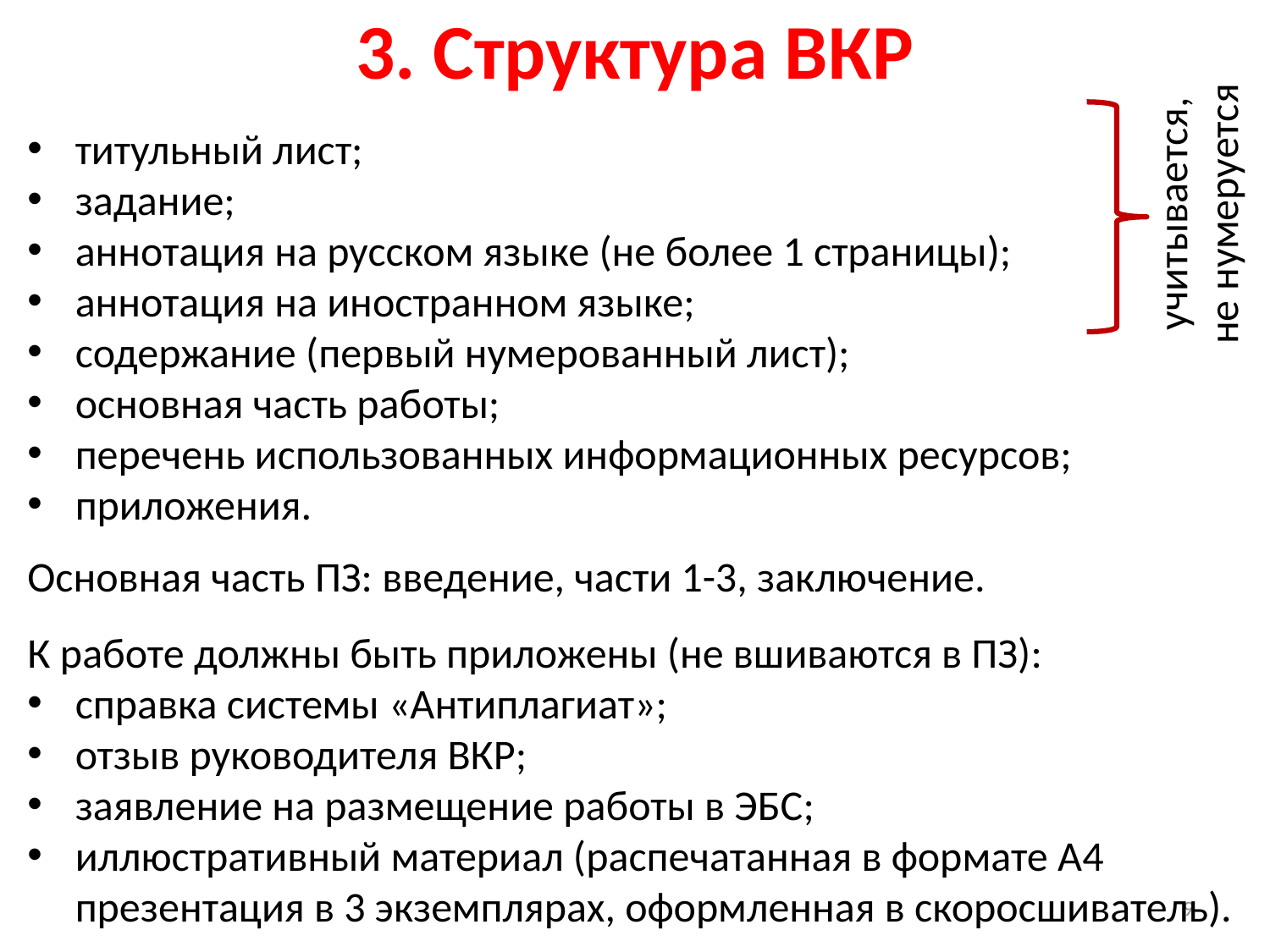

# 3. Структура ВКР
учитывается,
не нумеруется

титульный лист;
задание;
аннотация на русском языке (не более 1 страницы);
аннотация на иностранном языке;
содержание (первый нумерованный лист);
основная часть работы;
перечень использованных информационных ресурсов;
приложения.

Основная часть ПЗ: введение, части 1-3, заключение.

К работе должны быть приложены (не вшиваются в ПЗ):
справка системы «Антиплагиат»;
отзыв руководителя ВКР;
заявление на размещение работы в ЭБС;
иллюстративный материал (распечатанная в формате А4 презентация в 3 экземплярах, оформленная в скоросшиватель).
9